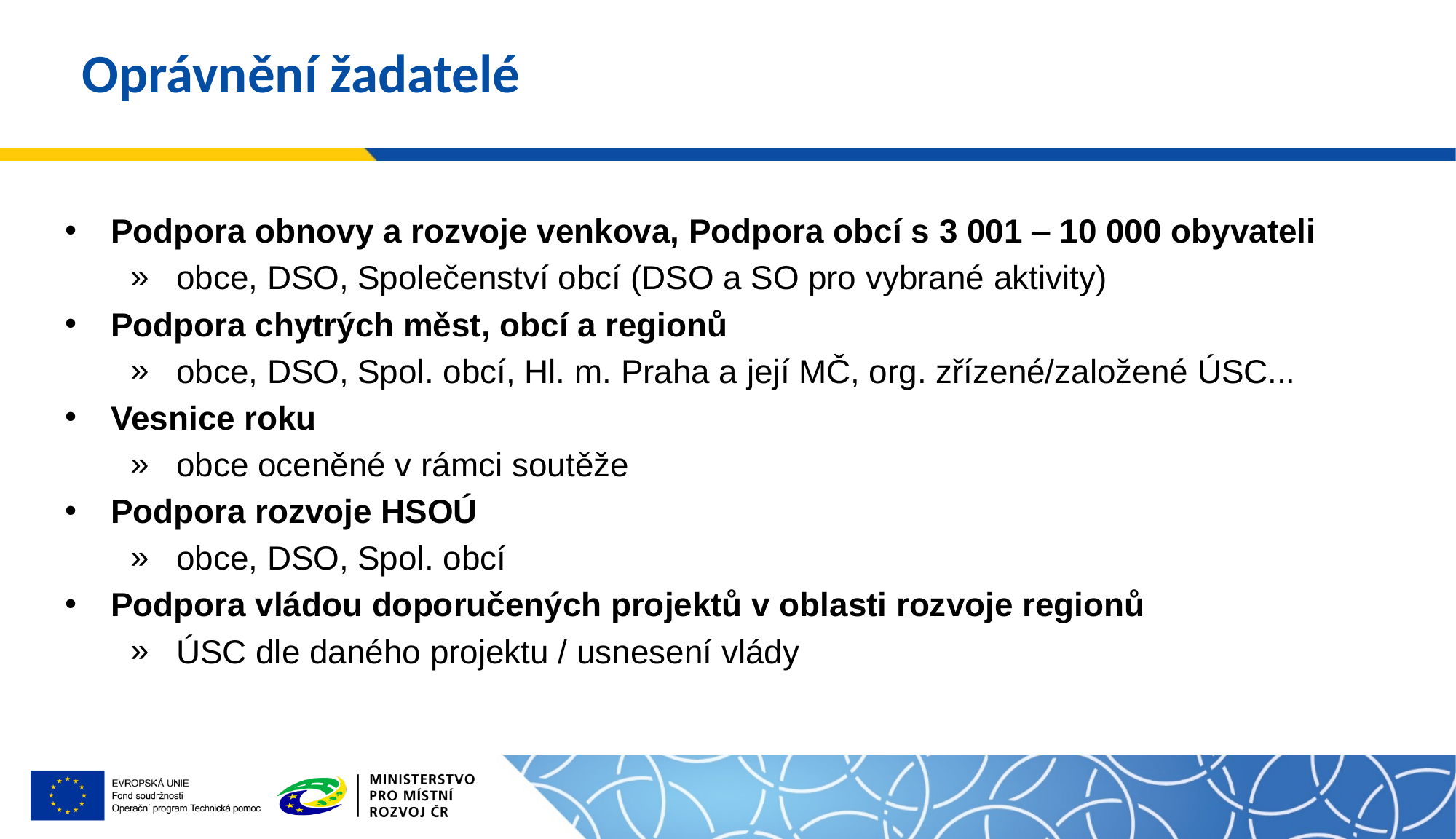

# Oprávnění žadatelé

Podpora obnovy a rozvoje venkova, Podpora obcí s 3 001 ‒ 10 000 obyvateli
obce, DSO, Společenství obcí (DSO a SO pro vybrané aktivity)
Podpora chytrých měst, obcí a regionů
obce, DSO, Spol. obcí, Hl. m. Praha a její MČ, org. zřízené/založené ÚSC...
Vesnice roku
obce oceněné v rámci soutěže
Podpora rozvoje HSOÚ
obce, DSO, Spol. obcí
Podpora vládou doporučených projektů v oblasti rozvoje regionů
ÚSC dle daného projektu / usnesení vlády